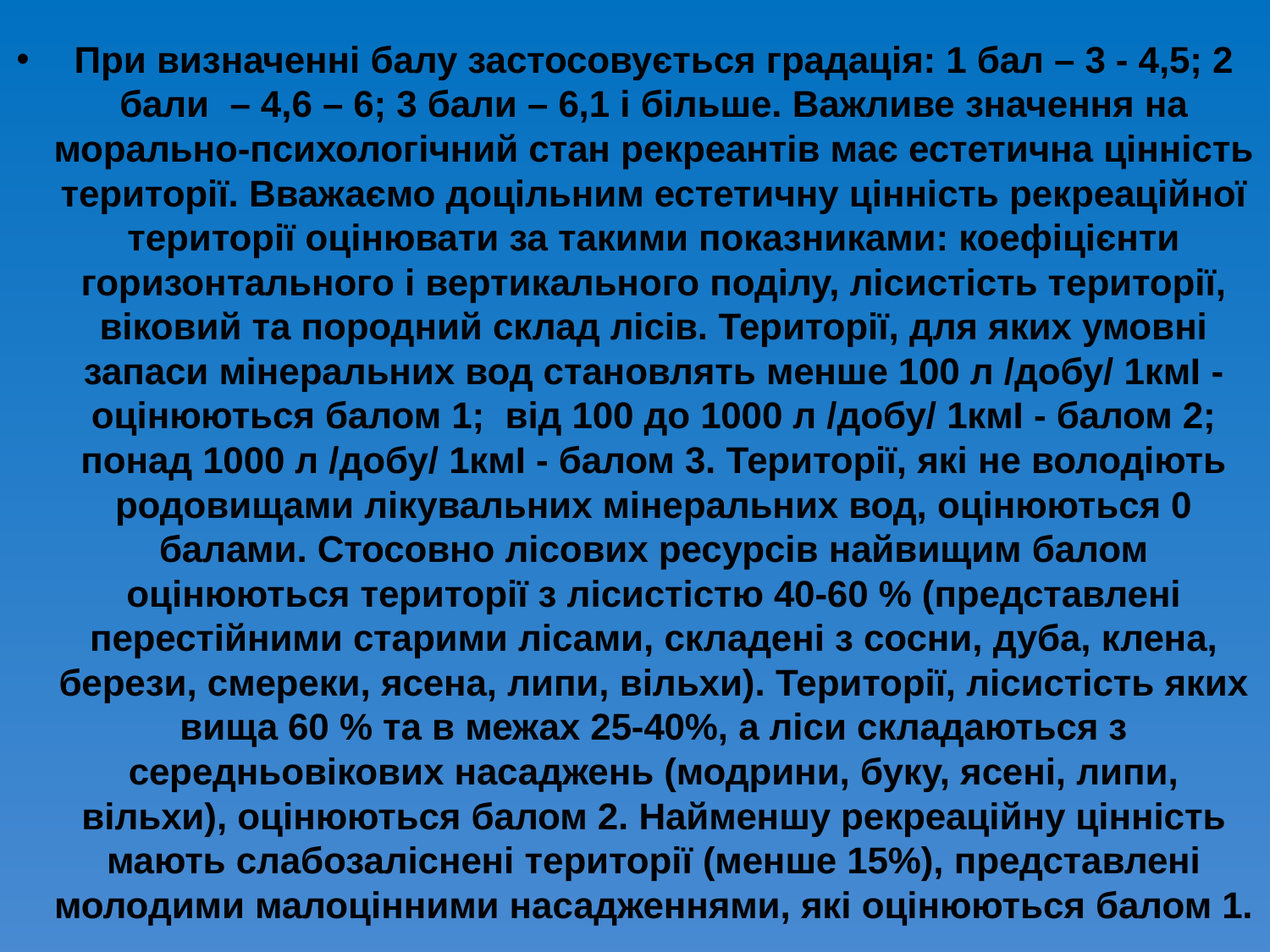

При визначенні балу застосовується градація: 1 бал – 3 - 4,5; 2 бали  – 4,6 – 6; 3 бали – 6,1 і більше. Важливе значення на морально-психологічний стан рекреантів має естетична цінність території. Вважаємо доцільним естетичну цінність рекреаційної території оцінювати за такими показниками: коефіцієнти горизонтального і вертикального поділу, лісистість території, віковий та породний склад лісів. Території, для яких умовні запаси мінеральних вод становлять менше 100 л /добу/ 1кмІ - оцінюються балом 1;  від 100 до 1000 л /добу/ 1кмІ - балом 2; понад 1000 л /добу/ 1кмІ - балом 3. Території, які не володіють родовищами лікувальних мінеральних вод, оцінюються 0 балами. Стосовно лісових ресурсів найвищим балом оцінюються території з лісистістю 40-60 % (представлені перестійними старими лісами, складені з сосни, дуба, клена, берези, смереки, ясена, липи, вільхи). Території, лісистість яких вища 60 % та в межах 25-40%, а ліси складаються з середньовікових насаджень (модрини, буку, ясені, липи, вільхи), оцінюються балом 2. Найменшу рекреаційну цінність мають слабозаліснені території (менше 15%), представлені молодими малоцінними насадженнями, які оцінюються балом 1.